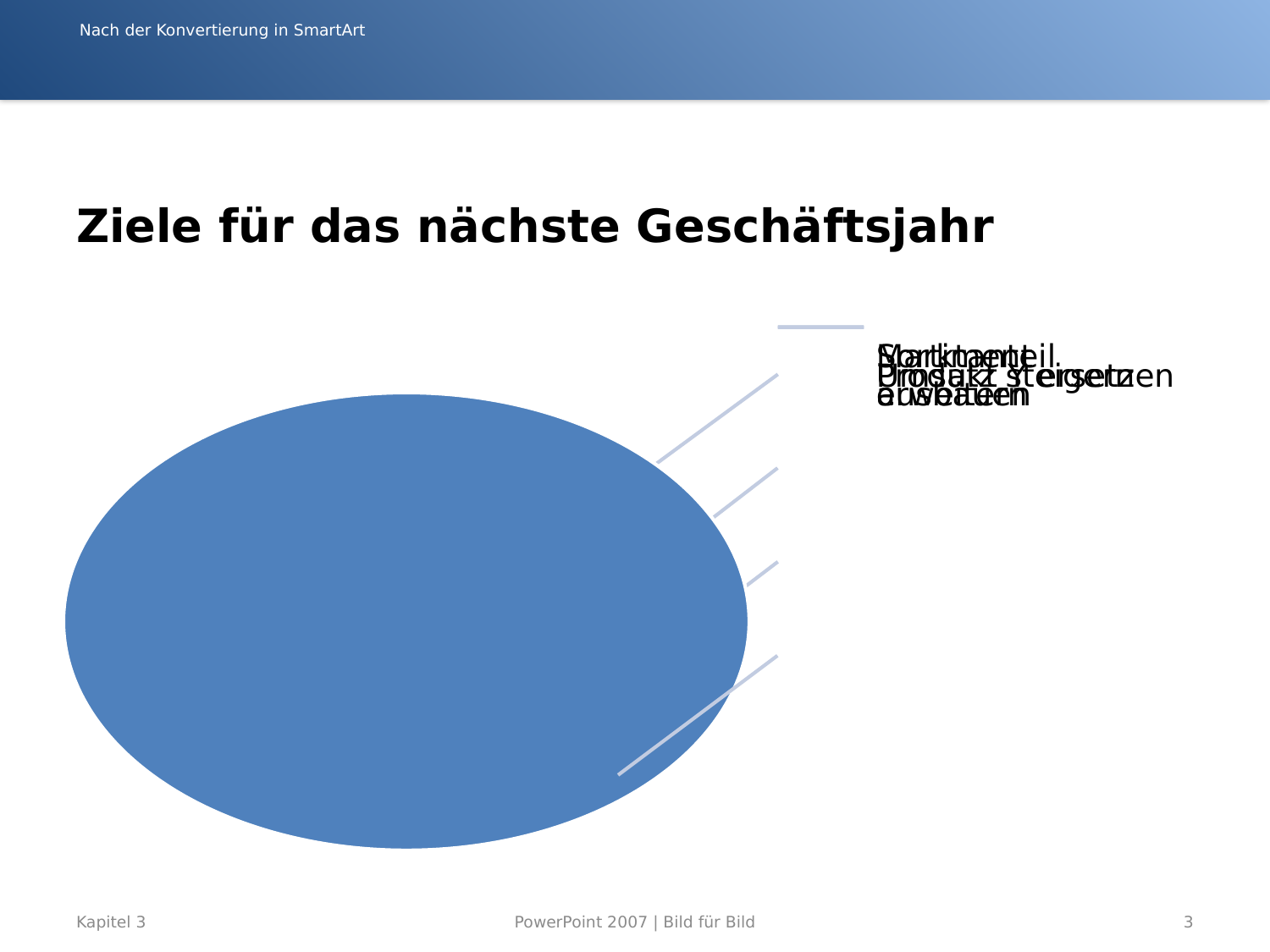

Nach der Konvertierung in SmartArt
# Ziele für das nächste Geschäftsjahr
Umsatz steigern
Produkt Y ersetzen
PowerPoint 2007 | Bild für Bild
Kapitel 3
3